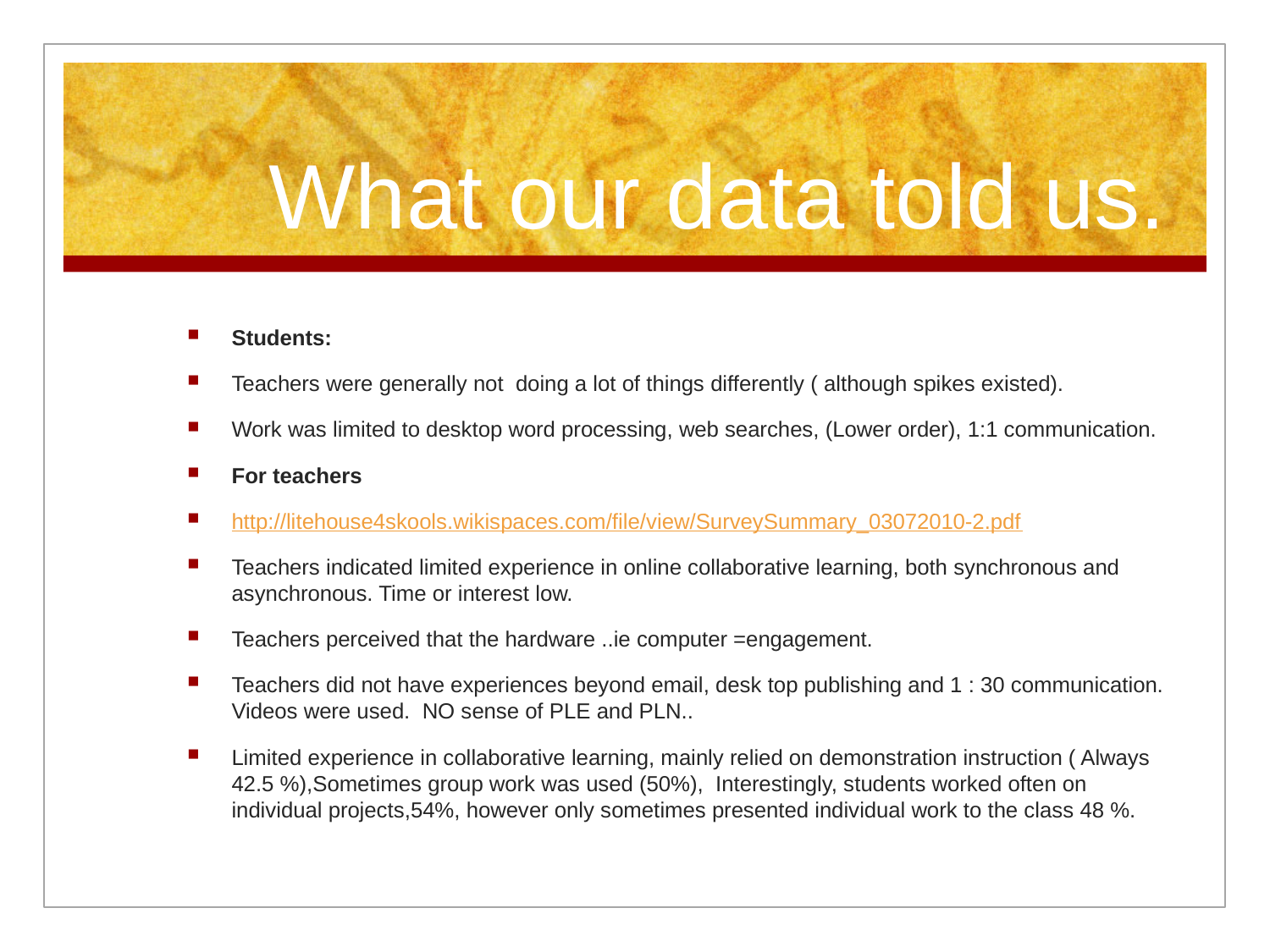

# What our data told us.
Students:
Teachers were generally not  doing a lot of things differently ( although spikes existed).
Work was limited to desktop word processing, web searches, (Lower order), 1:1 communication.
For teachers
http://litehouse4skools.wikispaces.com/file/view/SurveySummary_03072010-2.pdf
Teachers indicated limited experience in online collaborative learning, both synchronous and asynchronous. Time or interest low.
Teachers perceived that the hardware ..ie computer =engagement.
Teachers did not have experiences beyond email, desk top publishing and 1 : 30 communication. Videos were used.  NO sense of PLE and PLN..
Limited experience in collaborative learning, mainly relied on demonstration instruction ( Always 42.5 %),Sometimes group work was used (50%),  Interestingly, students worked often on individual projects,54%, however only sometimes presented individual work to the class 48 %.